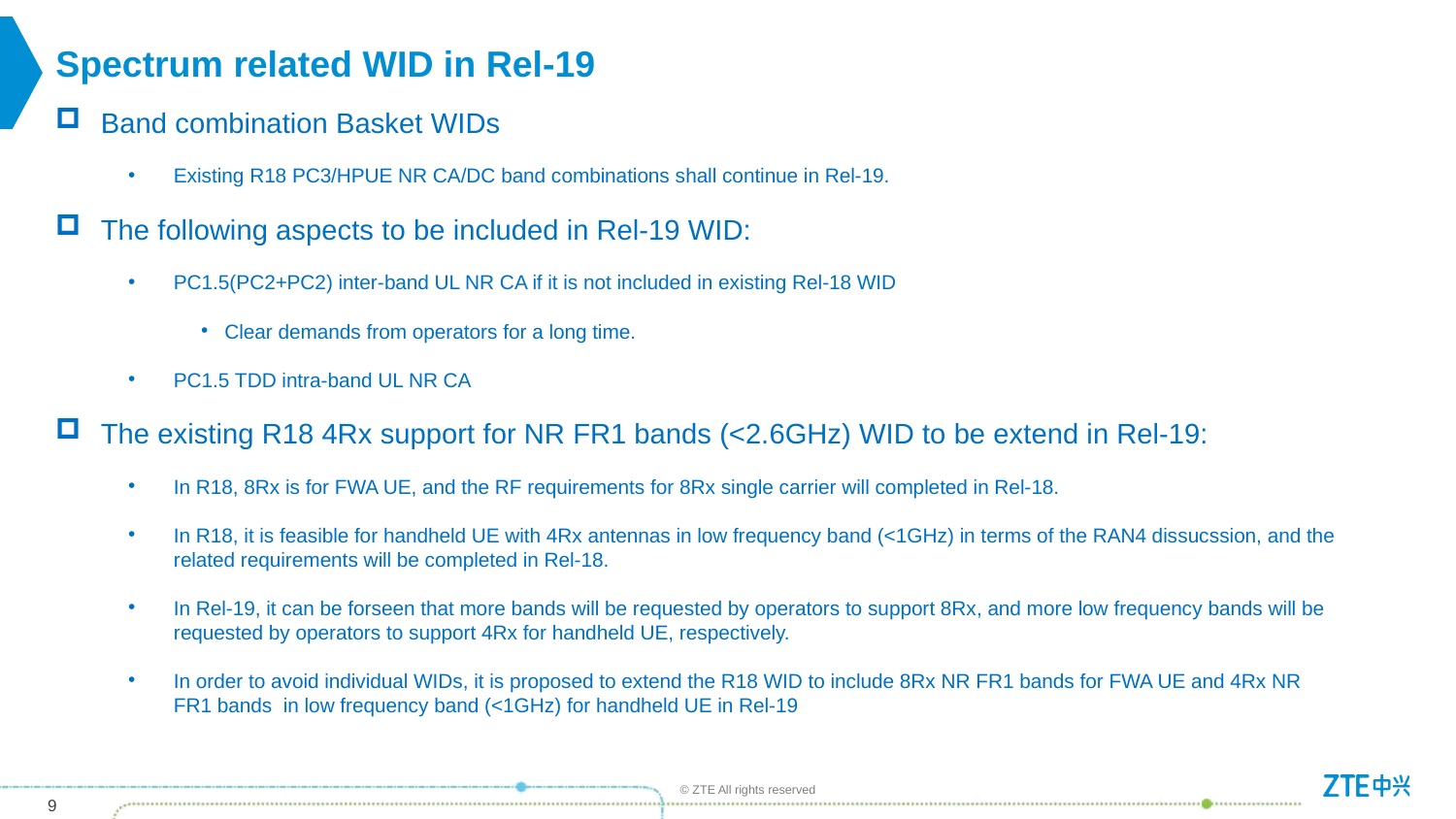

# Spectrum related WID in Rel-19
Band combination Basket WIDs
Existing R18 PC3/HPUE NR CA/DC band combinations shall continue in Rel-19.
The following aspects to be included in Rel-19 WID:
PC1.5(PC2+PC2) inter-band UL NR CA if it is not included in existing Rel-18 WID
   Clear demands from operators for a long time.
PC1.5 TDD intra-band UL NR CA
The existing R18 4Rx support for NR FR1 bands (<2.6GHz) WID to be extend in Rel-19:
In R18, 8Rx is for FWA UE, and the RF requirements for 8Rx single carrier will completed in Rel-18.
In R18, it is feasible for handheld UE with 4Rx antennas in low frequency band (<1GHz) in terms of the RAN4 dissucssion, and the related requirements will be completed in Rel-18.
In Rel-19, it can be forseen that more bands will be requested by operators to support 8Rx, and more low frequency bands will be requested by operators to support 4Rx for handheld UE, respectively.
In order to avoid individual WIDs, it is proposed to extend the R18 WID to include 8Rx NR FR1 bands for FWA UE and 4Rx NR FR1 bands  in low frequency band (<1GHz) for handheld UE in Rel-19